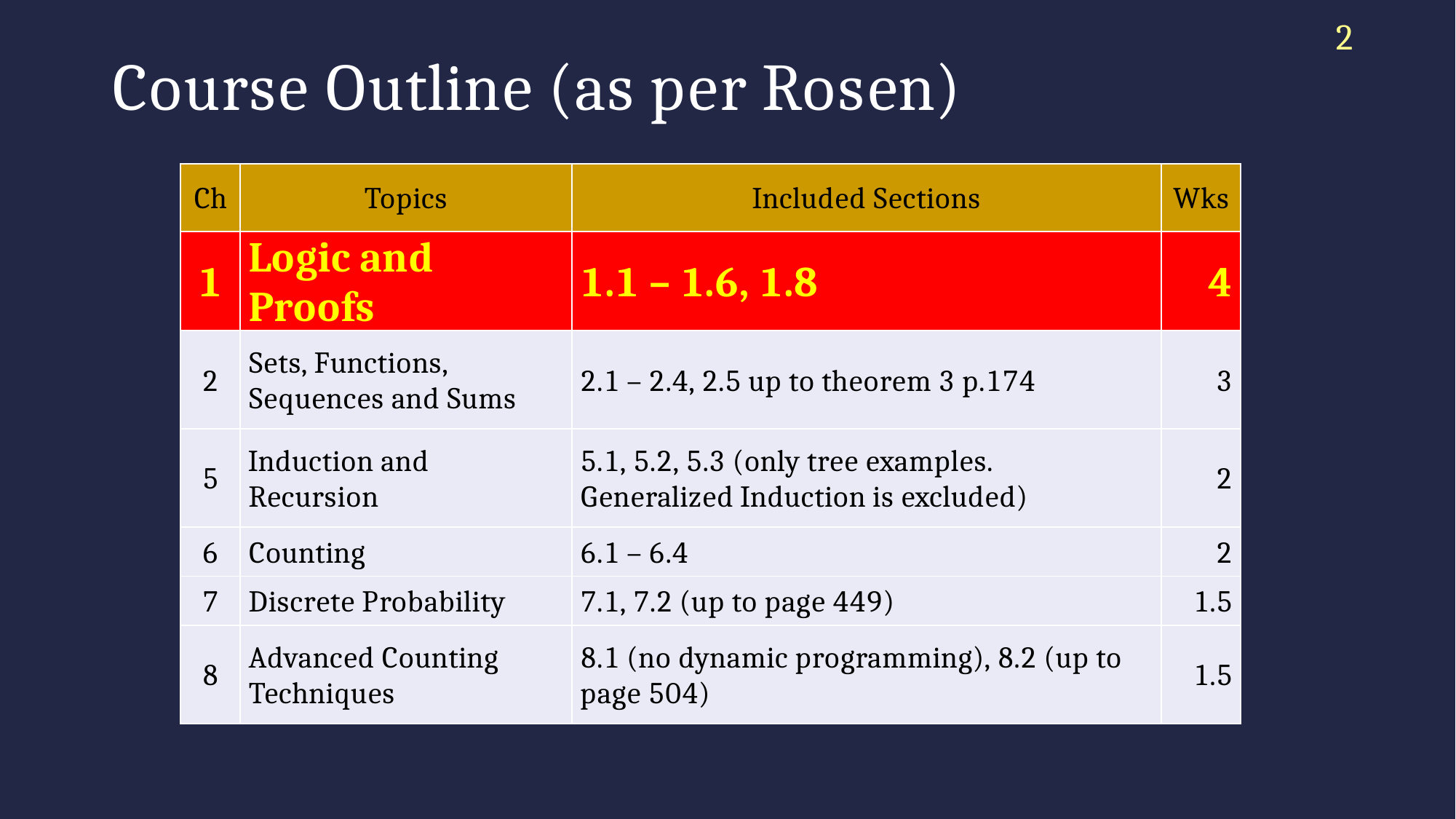

2
# Course Outline (as per Rosen)
| Ch | Topics | Included Sections | Wks |
| --- | --- | --- | --- |
| 1 | Logic and Proofs | 1.1 – 1.6, 1.8 | 4 |
| 2 | Sets, Functions, Sequences and Sums | 2.1 – 2.4, 2.5 up to theorem 3 p.174 | 3 |
| 5 | Induction and Recursion | 5.1, 5.2, 5.3 (only tree examples. Generalized Induction is excluded) | 2 |
| 6 | Counting | 6.1 – 6.4 | 2 |
| 7 | Discrete Probability | 7.1, 7.2 (up to page 449) | 1.5 |
| 8 | Advanced Counting Techniques | 8.1 (no dynamic programming), 8.2 (up to page 504) | 1.5 |